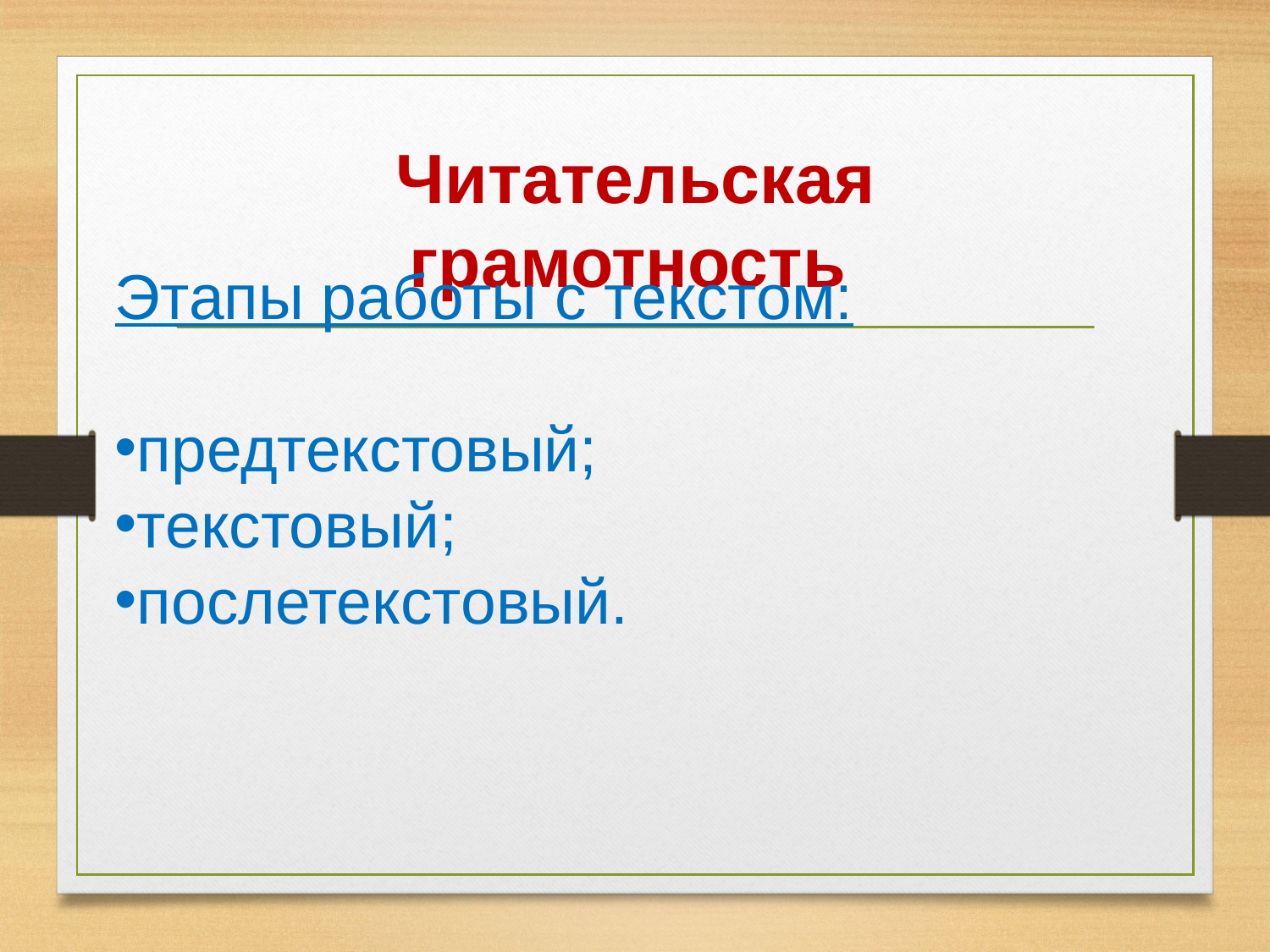

# Читательская грамотность
Этапы работы с текстом:

предтекстовый;
текстовый;
послетекстовый.